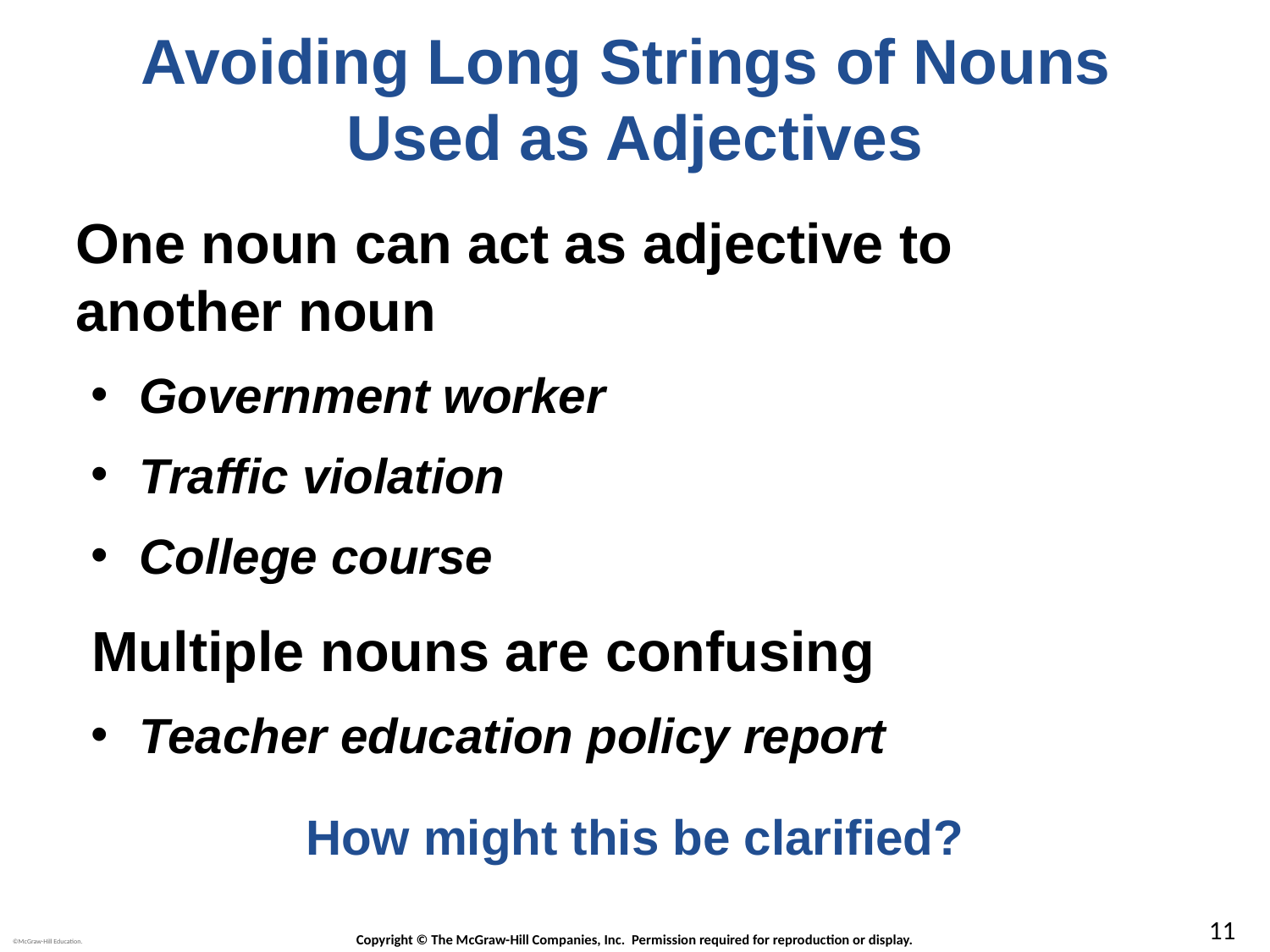

# Avoiding Long Strings of Nouns Used as Adjectives
One noun can act as adjective to
another noun
Government worker
Traffic violation
College course
Multiple nouns are confusing
Teacher education policy report
How might this be clarified?